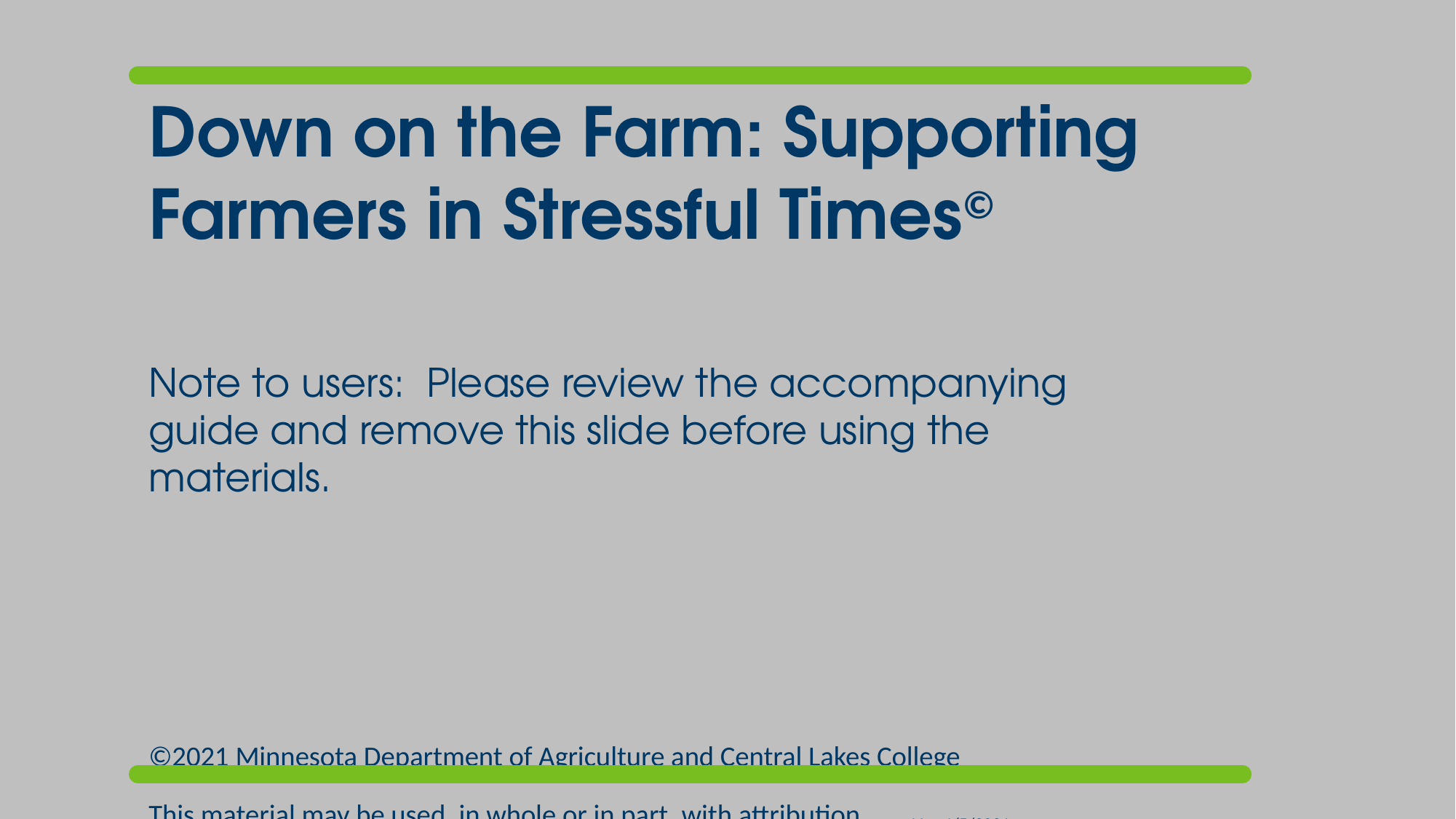

# Down on the Farm: Supporting Farmers in Stressful Times©
Note to users:  Please review the accompanying guide and remove this slide before using the materials.

©2021 Minnesota Department of Agriculture and Central Lakes College
This material may be used, in whole or in part, with attribution.  	Ver. 4/5/2021